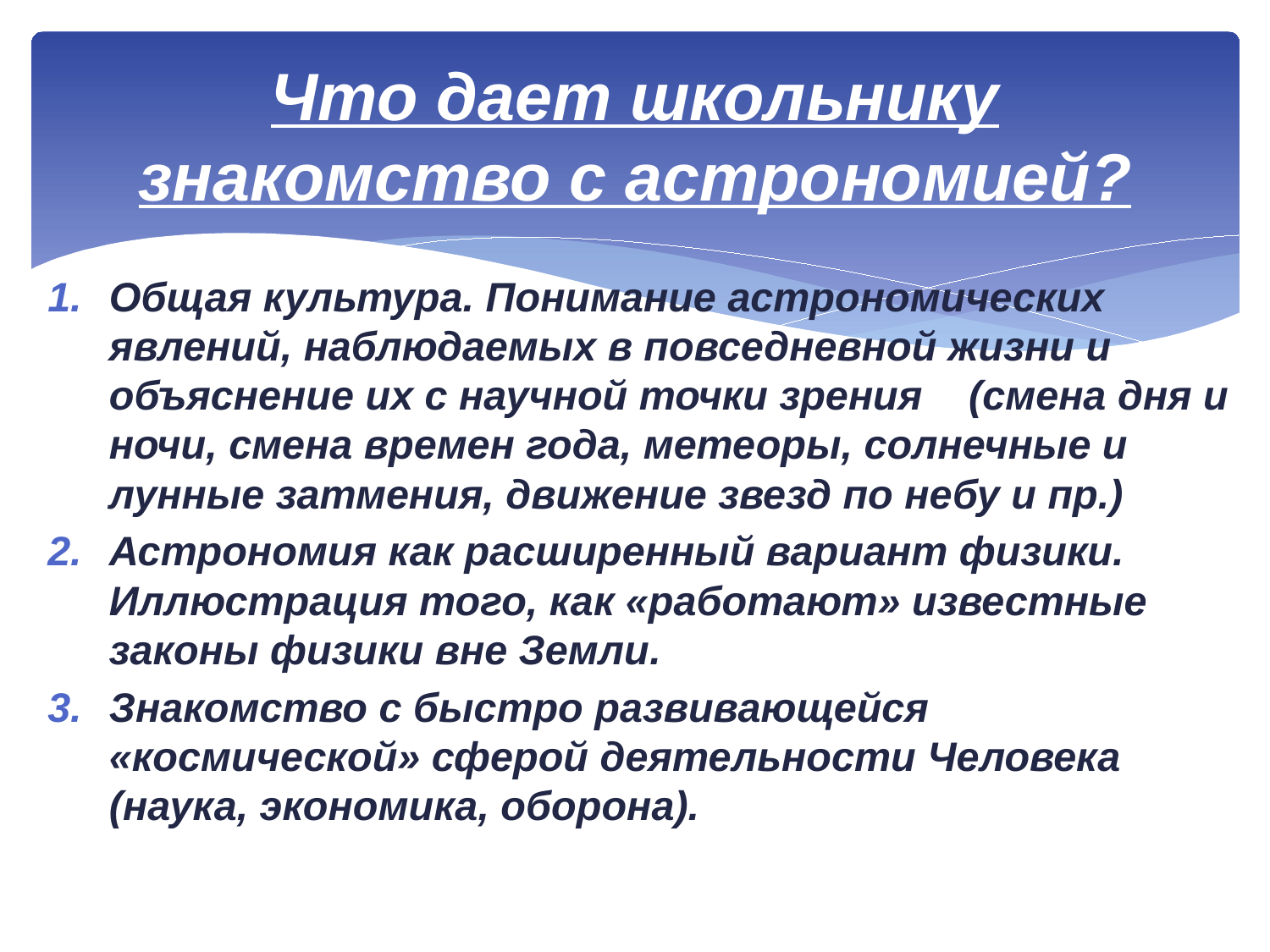

# Что дает школьнику знакомство с астрономией?
Общая культура. Понимание астрономических явлений, наблюдаемых в повседневной жизни и объяснение их с научной точки зрения    (смена дня и ночи, смена времен года, метеоры, солнечные и лунные затмения, движение звезд по небу и пр.)
Астрономия как расширенный вариант физики. Иллюстрация того, как «работают» известные законы физики вне Земли.
Знакомство с быстро развивающейся «космической» сферой деятельности Человека (наука, экономика, оборона).